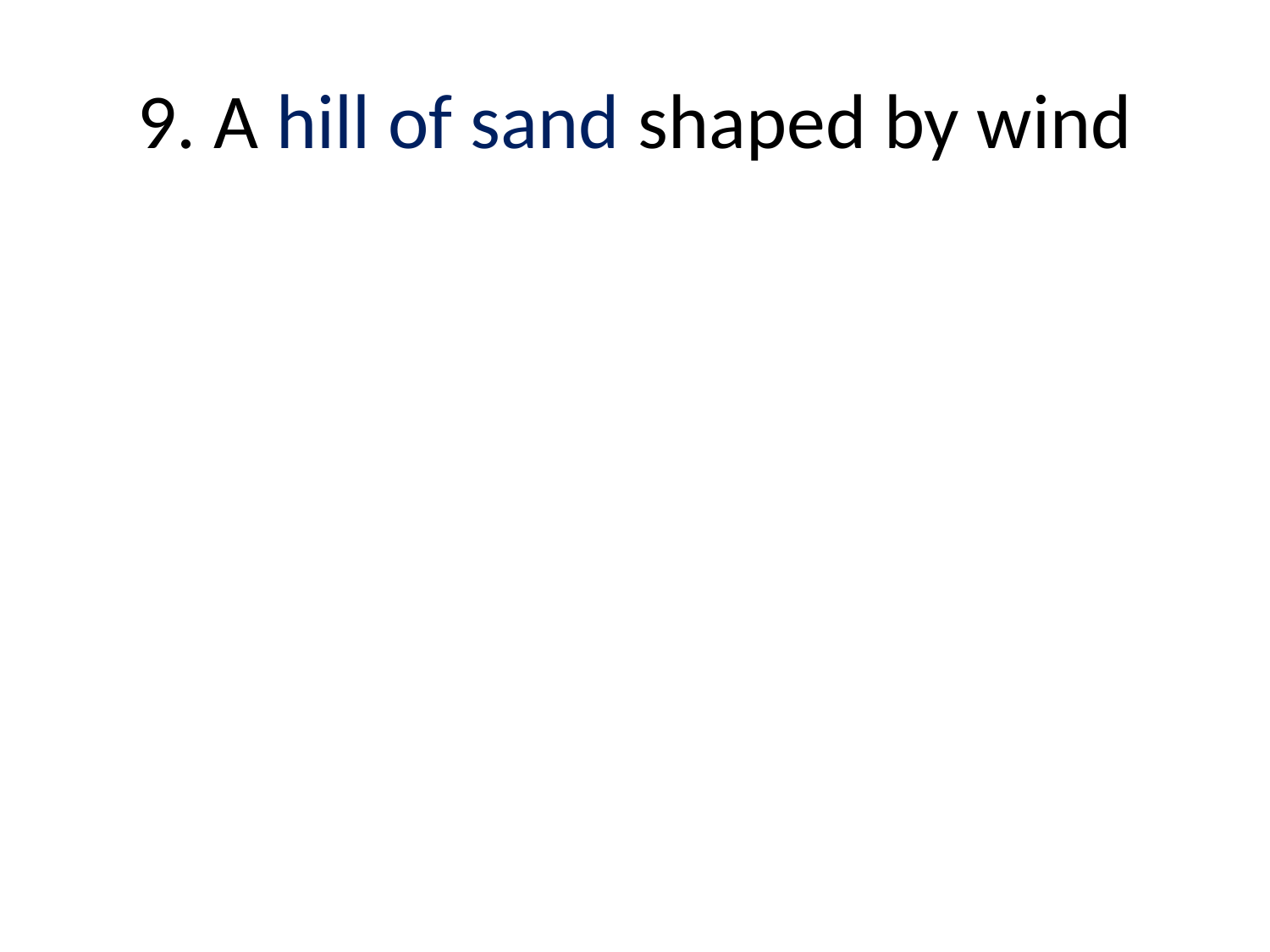

# 9. A hill of sand shaped by wind